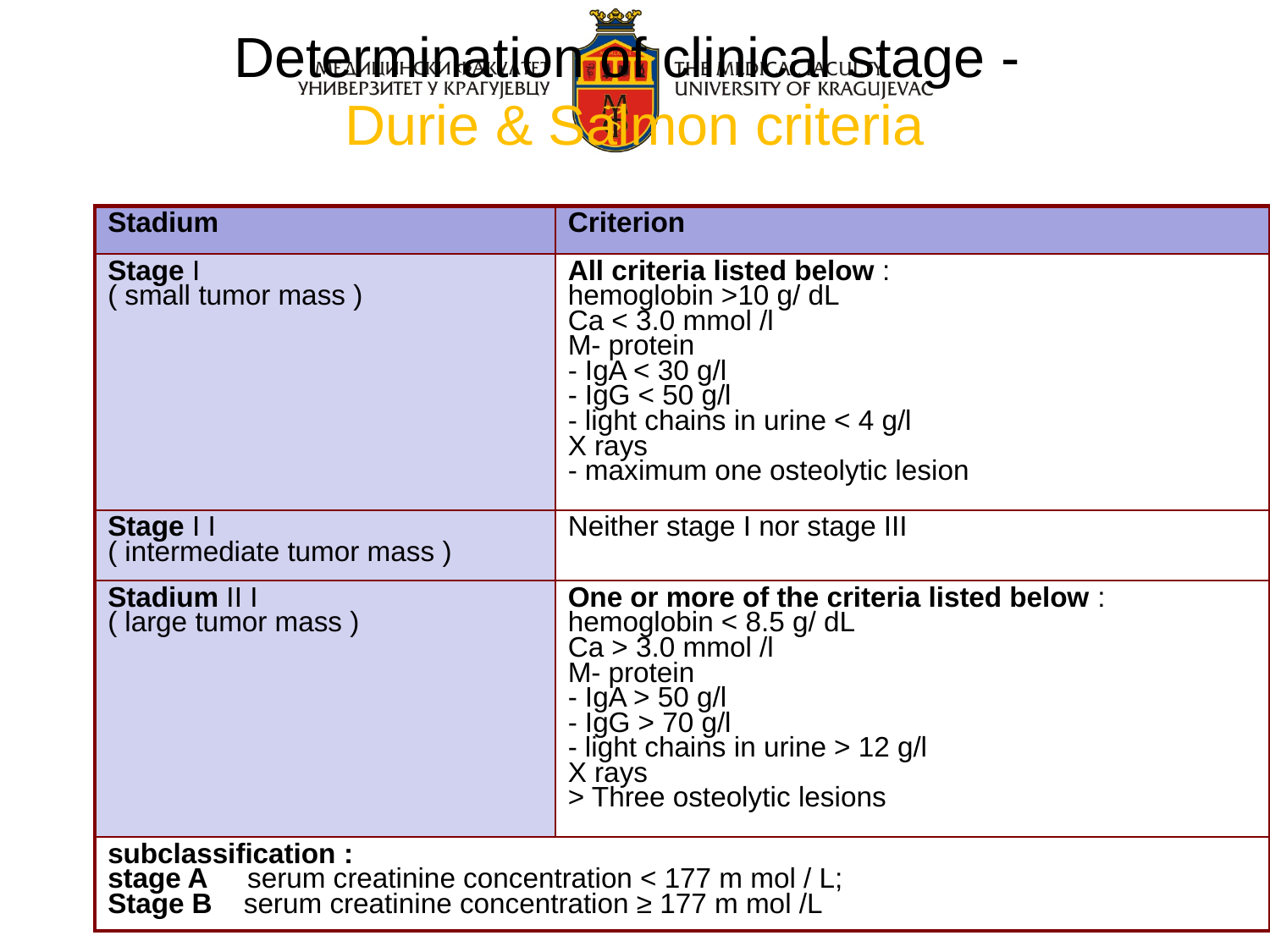

# Determination of clinical stage - Durie & Salmon criteria
| Stadium | Criterion |
| --- | --- |
| Stage I ( small tumor mass ) | All criteria listed below : hemoglobin >10 g/ dL Ca < 3.0 mmol /l M- protein - IgA < 30 g/l - IgG < 50 g/l - light chains in urine < 4 g/l X rays - maximum one osteolytic lesion |
| Stage I I ( intermediate tumor mass ) | Neither stage I nor stage III |
| Stadium II I ( large tumor mass ) | One or more of the criteria listed below : hemoglobin < 8.5 g/ dL Ca > 3.0 mmol /l M- protein - IgA > 50 g/l - IgG > 70 g/l - light chains in urine > 12 g/l X rays > Three osteolytic lesions |
| subclassification : stage A serum creatinine concentration < 177 m mol / L; Stage B serum creatinine concentration ≥ 177 m mol /L |  |